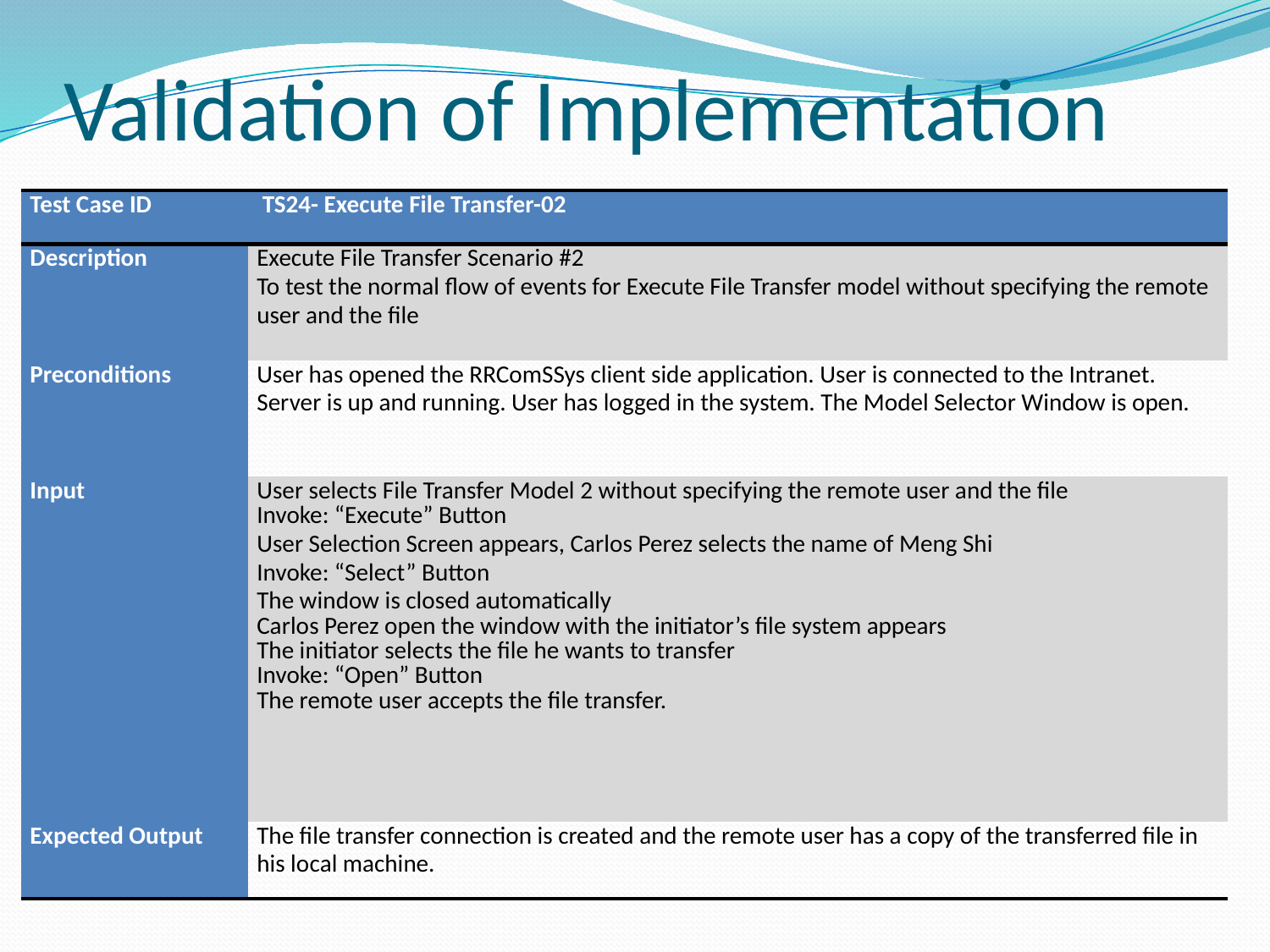

# Validation of Implementation
| Test Case ID | TS24- Execute File Transfer-02 |
| --- | --- |
| Description | Execute File Transfer Scenario #2 To test the normal flow of events for Execute File Transfer model without specifying the remote user and the file |
| Preconditions | User has opened the RRComSSys client side application. User is connected to the Intranet. Server is up and running. User has logged in the system. The Model Selector Window is open. |
| Input | User selects File Transfer Model 2 without specifying the remote user and the file Invoke: “Execute” Button User Selection Screen appears, Carlos Perez selects the name of Meng Shi Invoke: “Select” Button The window is closed automatically Carlos Perez open the window with the initiator’s file system appears The initiator selects the file he wants to transfer Invoke: “Open” Button The remote user accepts the file transfer. |
| Expected Output | The file transfer connection is created and the remote user has a copy of the transferred file in his local machine. |